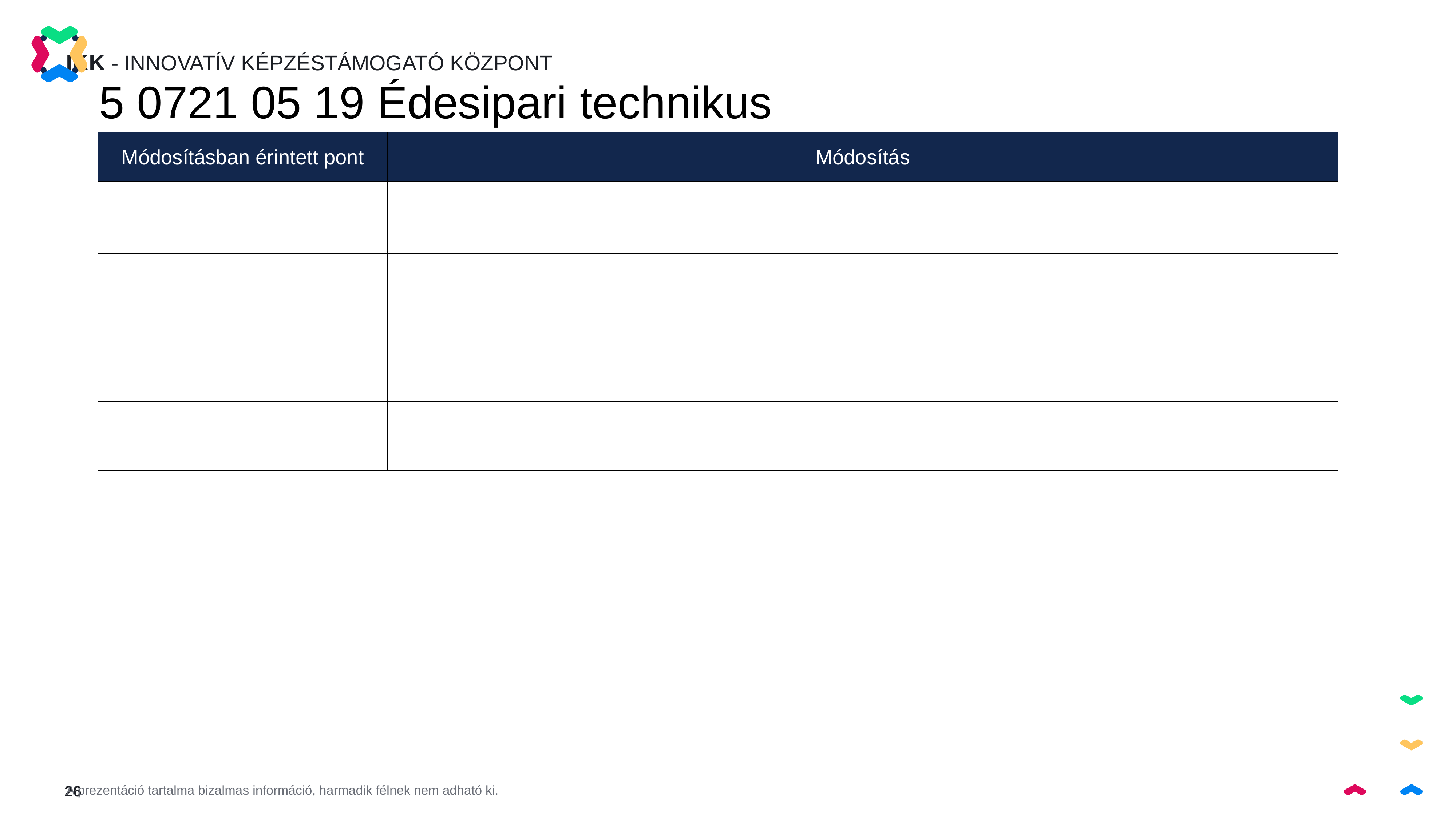

5 0721 05 19 Édesipari technikus

| Módosításban érintett pont | Módosítás |
| --- | --- |
|  |  |
|  |  |
|  |  |
|  |  |